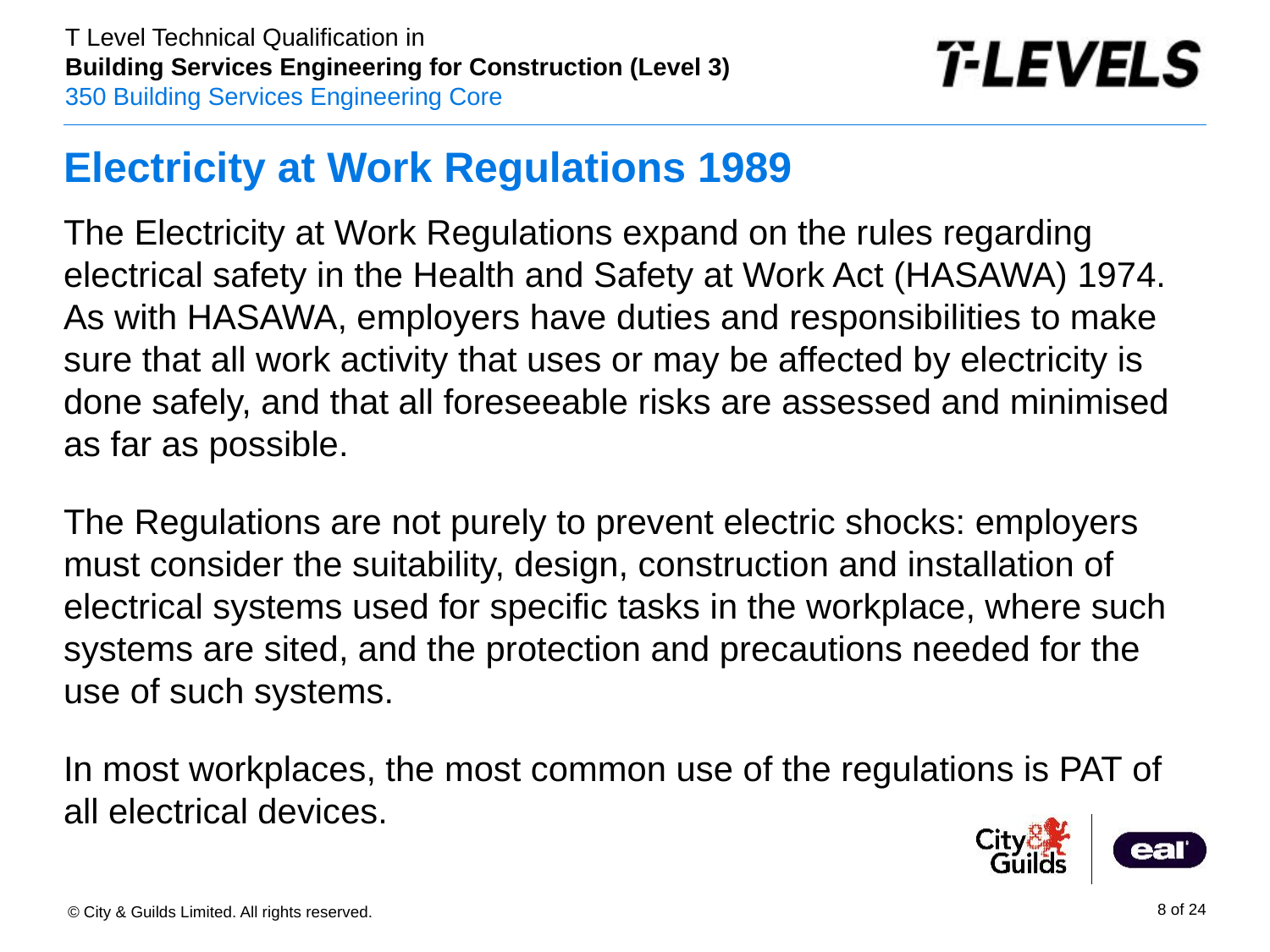

# Electricity at Work Regulations 1989
The Electricity at Work Regulations expand on the rules regarding electrical safety in the Health and Safety at Work Act (HASAWA) 1974. As with HASAWA, employers have duties and responsibilities to make sure that all work activity that uses or may be affected by electricity is done safely, and that all foreseeable risks are assessed and minimised as far as possible.
The Regulations are not purely to prevent electric shocks: employers must consider the suitability, design, construction and installation of electrical systems used for specific tasks in the workplace, where such systems are sited, and the protection and precautions needed for the use of such systems.
In most workplaces, the most common use of the regulations is PAT of all electrical devices.